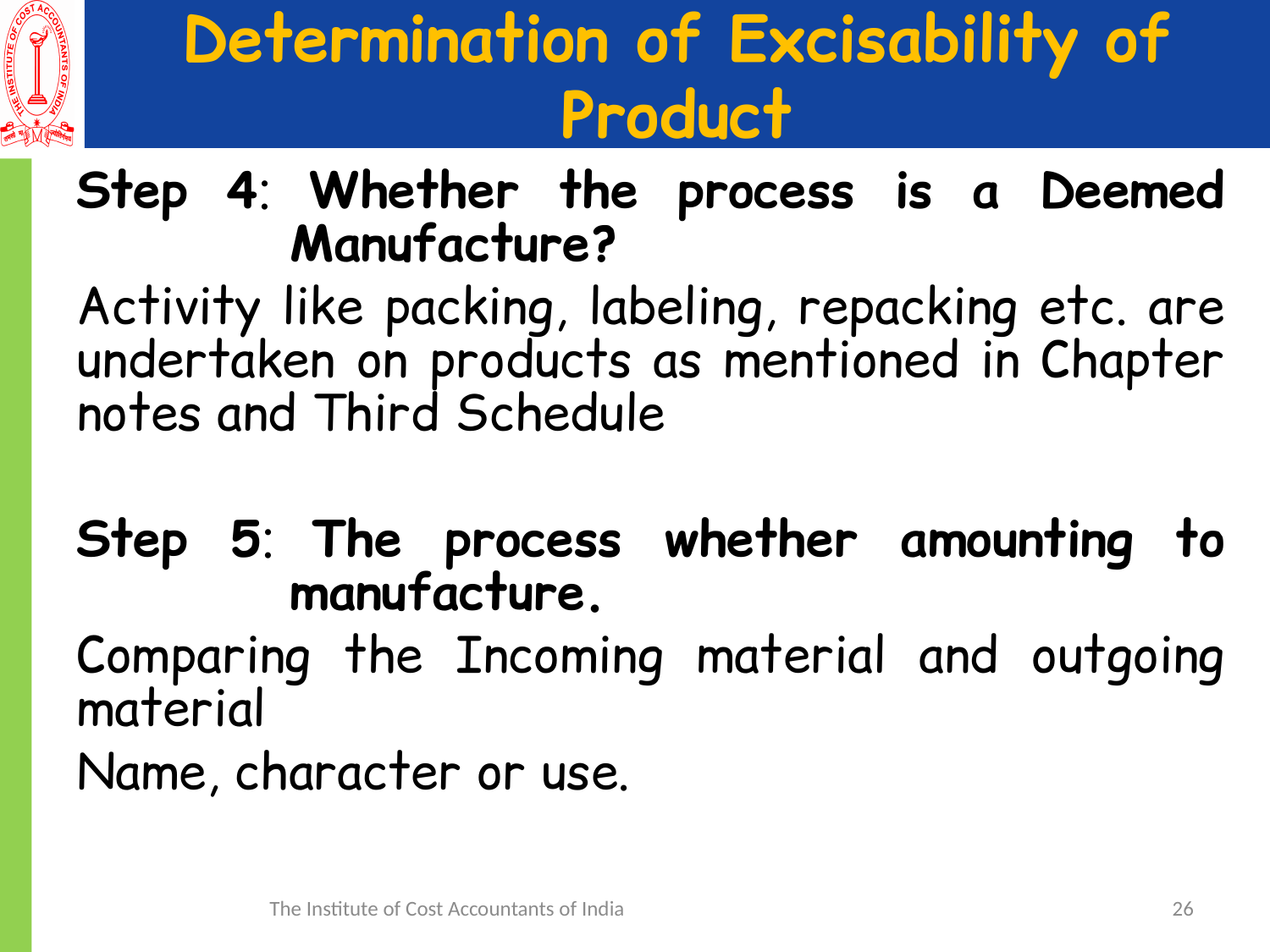

# Determination of Excisability of Product
Step 4:	Whether the process is a Deemed Manufacture?
Activity like packing, labeling, repacking etc. are undertaken on products as mentioned in Chapter notes and Third Schedule

Step 5:	The process whether amounting to manufacture.
	Comparing the Incoming material and outgoing material
	Name, character or use.
The Institute of Cost Accountants of India
26